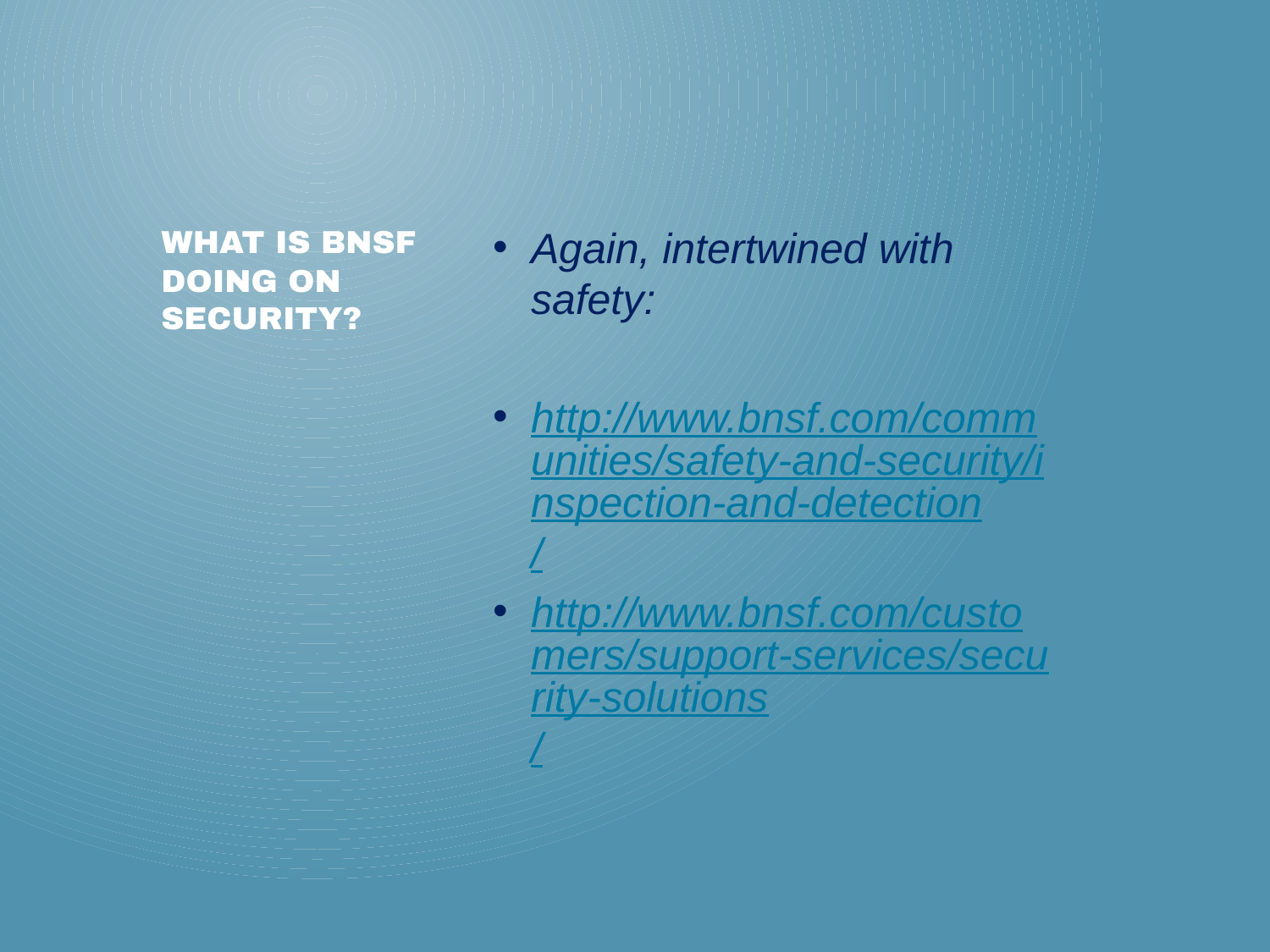

Again, intertwined with safety:

http://www.bnsf.com/communities/safety-and-security/inspection-and-detection/
http://www.bnsf.com/customers/support-services/security-solutions/

# What is bnsf doing on security?